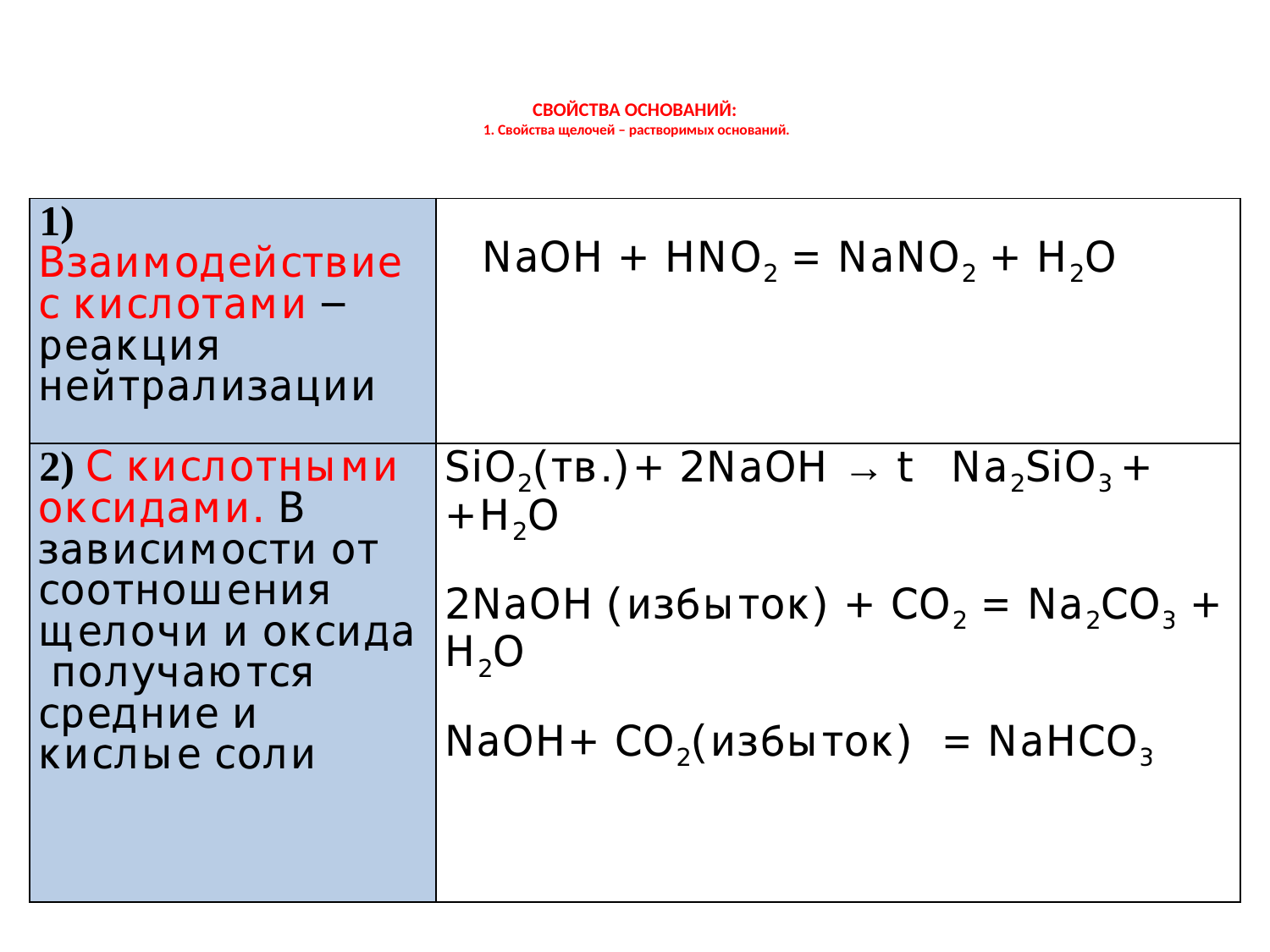

# СВОЙСТВА ОСНОВАНИЙ: 1. Свойства щелочей – растворимых оснований.
| 1) Взаимодействие с кислотами – реакция нейтрализации | NaOH + HNO2 = NaNO2 + H2O |
| --- | --- |
| 2) С кислотными оксидами. В зависимости от соотношения щелочи и оксида получаются средние и кислые соли | SiO2(тв.)+ 2NaOH → t Na2SiO3 + +H2O 2NaOH (избыток) + CO2 = Na2CO3 + H2O NaOH+ CO2(избыток) = NaНCO3 |